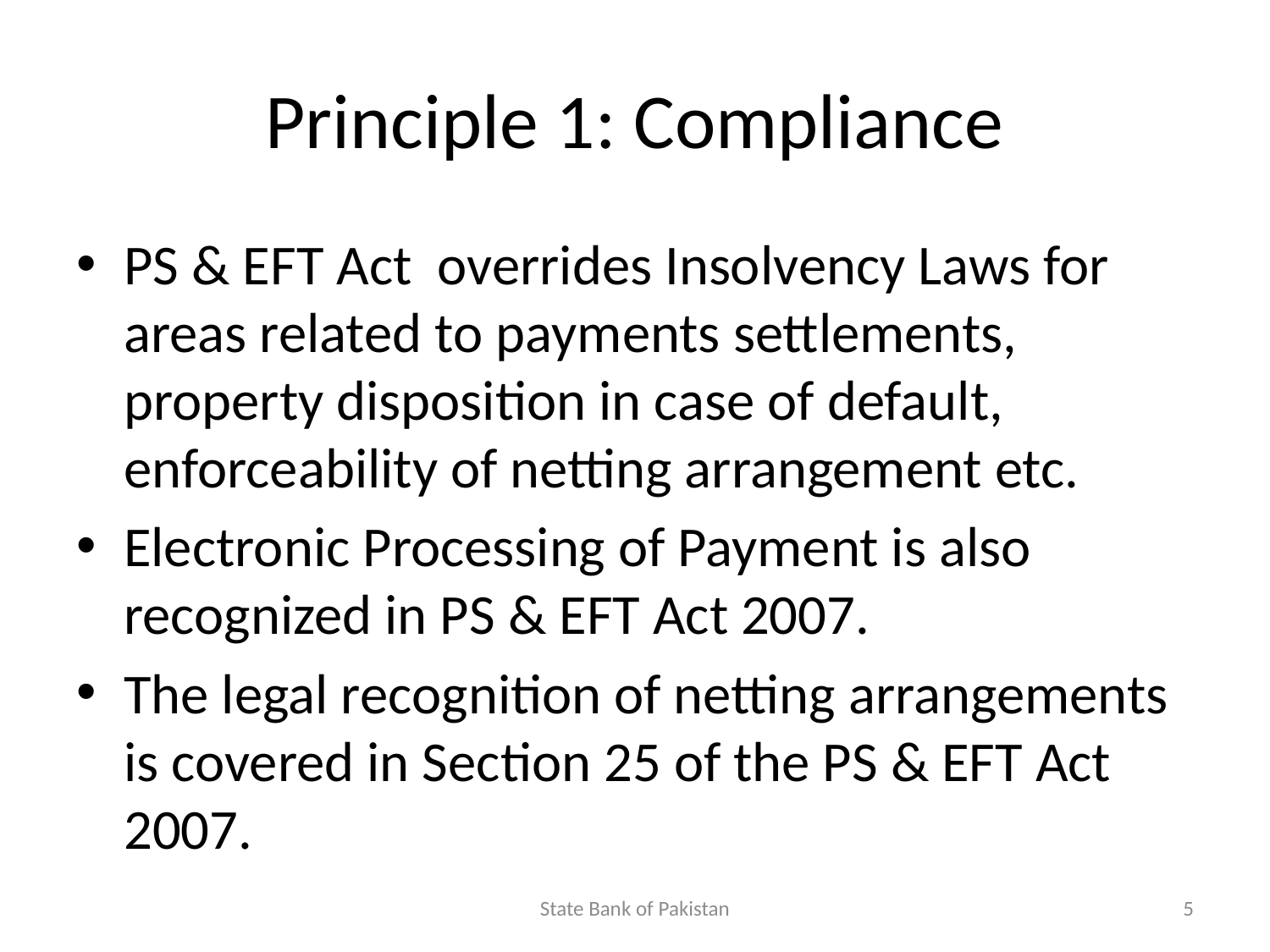

# Principle 1: Compliance
PS & EFT Act  overrides Insolvency Laws for areas related to payments settlements, property disposition in case of default,  enforceability of netting arrangement etc.
Electronic Processing of Payment is also recognized in PS & EFT Act 2007.
The legal recognition of netting arrangements is covered in Section 25 of the PS & EFT Act 2007.

State Bank of Pakistan
5